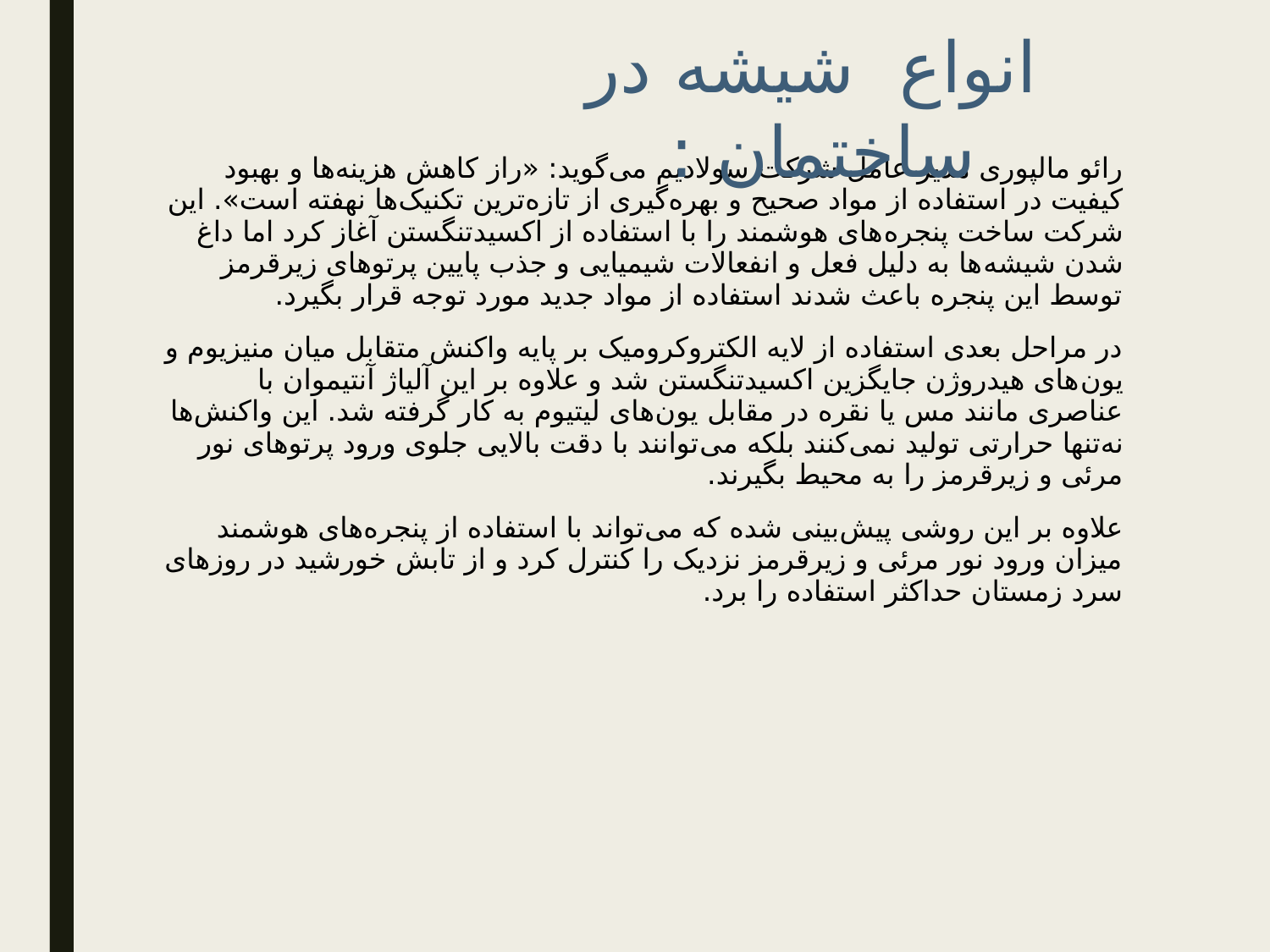

انواع  شیشه در ساختمان :
رائو مالپوری مدیر عامل شرکت سولادیم می‌گوید: «راز کاهش هزینه‌ها و بهبود کیفیت در استفاده از مواد صحیح و بهره‌گیری از تازه‌ترین تکنیک‌ها نهفته است». این شرکت ساخت پنجره‌های هوشمند را با استفاده از اکسیدتنگستن آغاز کرد اما داغ شدن شیشه‌ها به دلیل فعل و انفعالات شیمیایی و جذب پایین پرتوهای زیرقرمز توسط این پنجره باعث شدند استفاده از مواد جدید مورد توجه قرار بگیرد.
در مراحل بعدی استفاده از لایه الکتروکرومیک بر پایه واکنش متقابل میان منیزیوم و یون‌هاى هیدروژن جایگزین اکسیدتنگستن شد و علاوه بر این آلیاژ آنتیموان با عناصری مانند مس یا نقره در مقابل یون‌های لیتیوم به کار گرفته شد. این واکنش‌ها نه‌تنها حرارتی تولید نمی‌کنند بلکه می‌توانند با دقت بالایی جلوی ورود پرتوهای نور مرئی و زیرقرمز را به محیط بگیرند.
علاوه بر این روشی پیش‌بینی شده که می‌تواند با استفاده از پنجره‌های هوشمند میزان ورود نور مرئی و زیرقرمز نزدیک را کنترل کرد و از تابش خورشید در روزهای سرد زمستان حداکثر استفاده را برد.